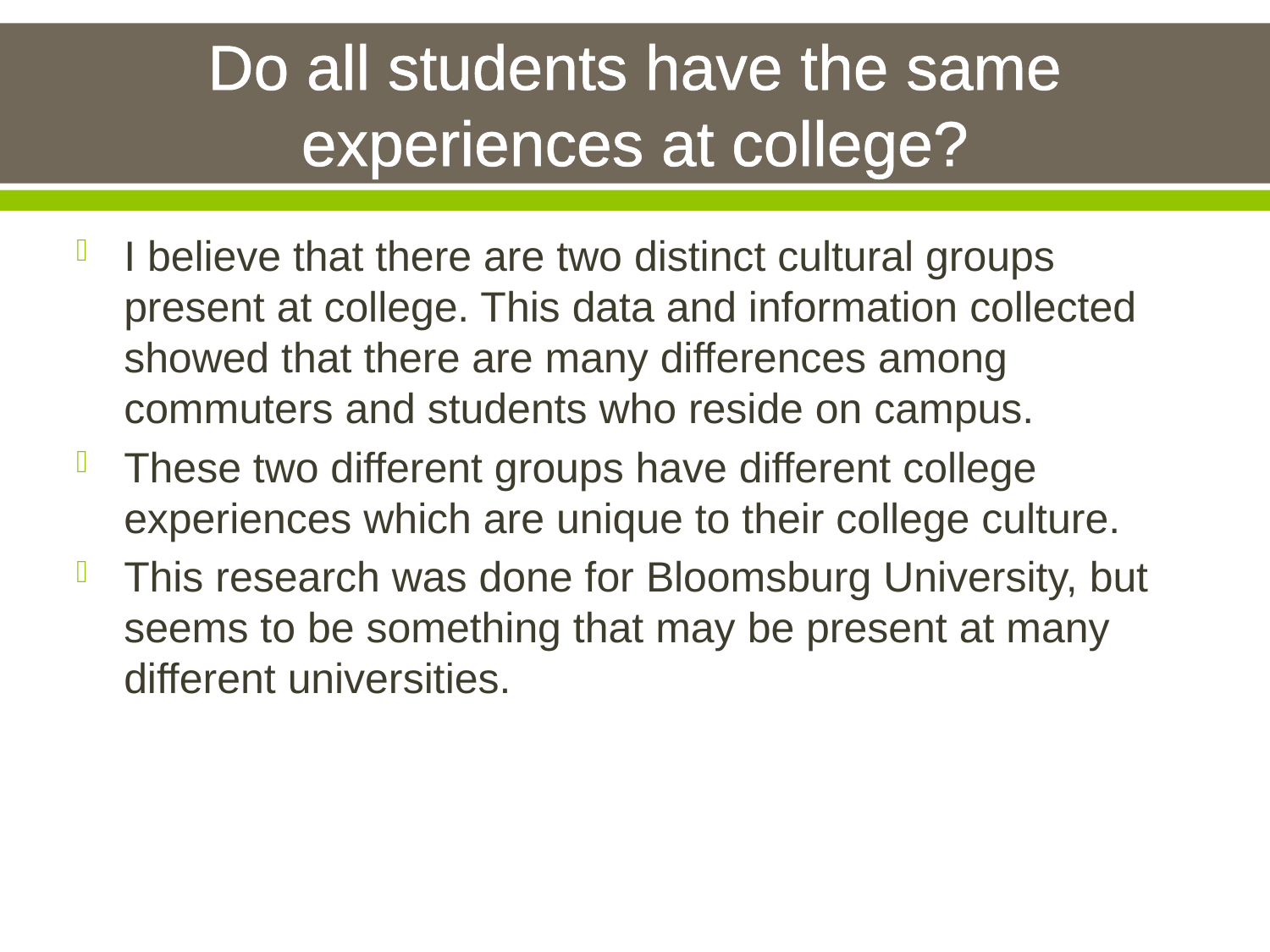

# Do all students have the same experiences at college?
I believe that there are two distinct cultural groups present at college. This data and information collected showed that there are many differences among commuters and students who reside on campus.
These two different groups have different college experiences which are unique to their college culture.
This research was done for Bloomsburg University, but seems to be something that may be present at many different universities.